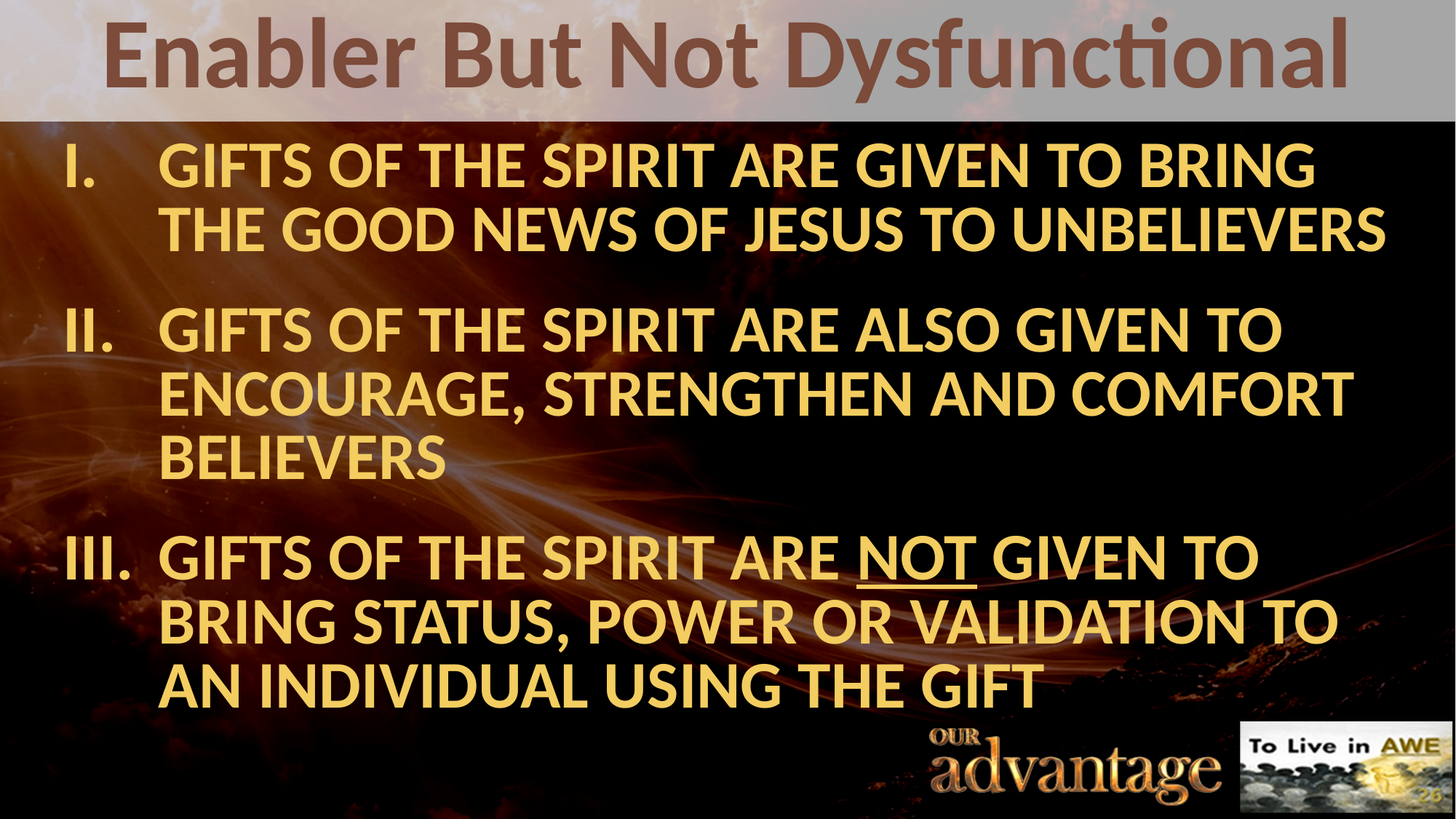

# Enabler But Not Dysfunctional
I.	GIFTS OF THE SPIRIT ARE GIVEN TO BRING THE GOOD NEWS OF JESUS TO UNBELIEVERS
II.	GIFTS OF THE SPIRIT ARE ALSO GIVEN TO ENCOURAGE, STRENGTHEN AND COMFORT BELIEVERS
III.	GIFTS OF THE SPIRIT ARE NOT GIVEN TO BRING STATUS, POWER OR VALIDATION TO AN INDIVIDUAL USING THE GIFT